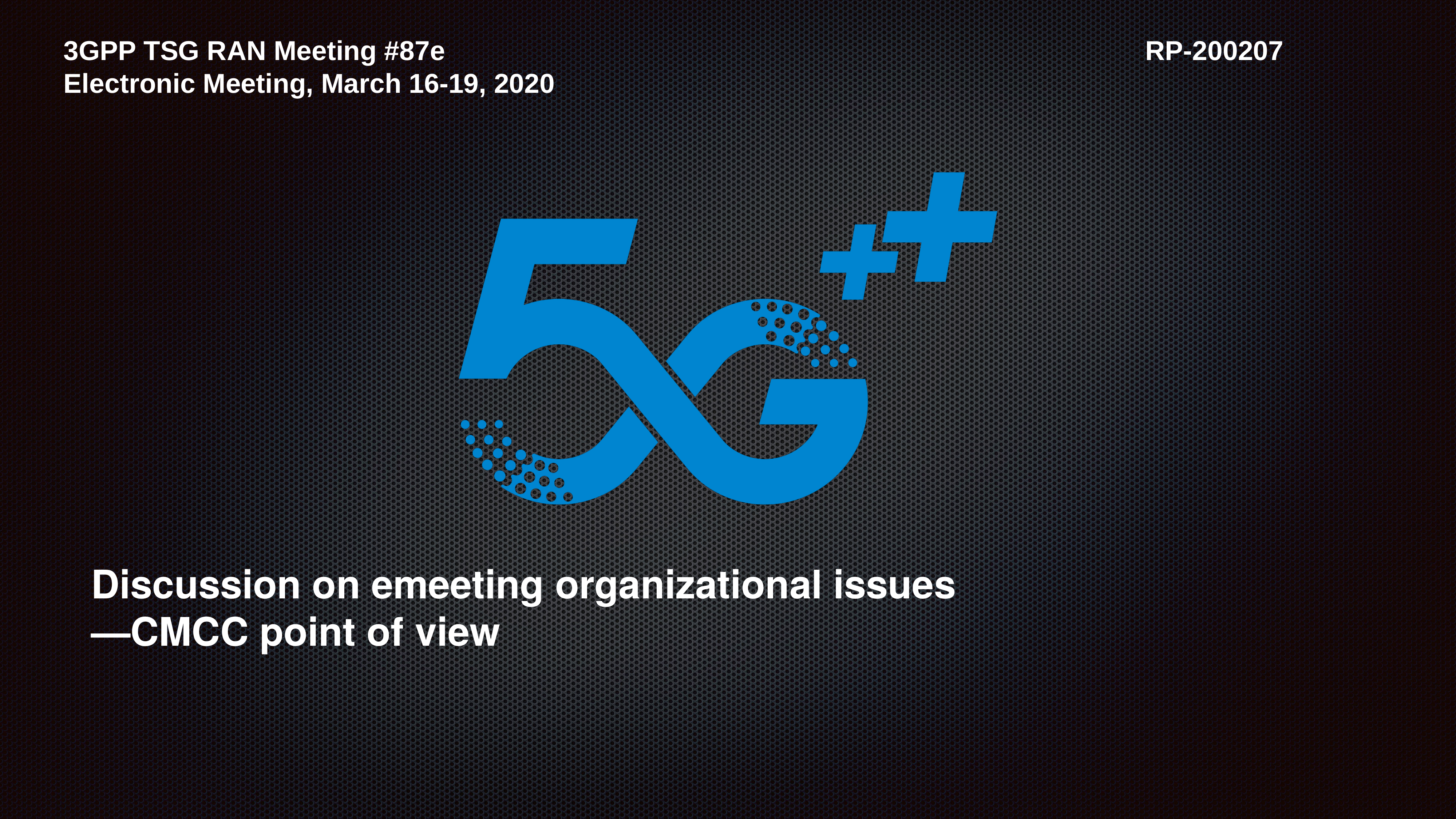

3GPP TSG RAN Meeting #87e								                                          RP-200207
Electronic Meeting, March 16-19, 2020
# Discussion on emeeting organizational issues —CMCC point of view